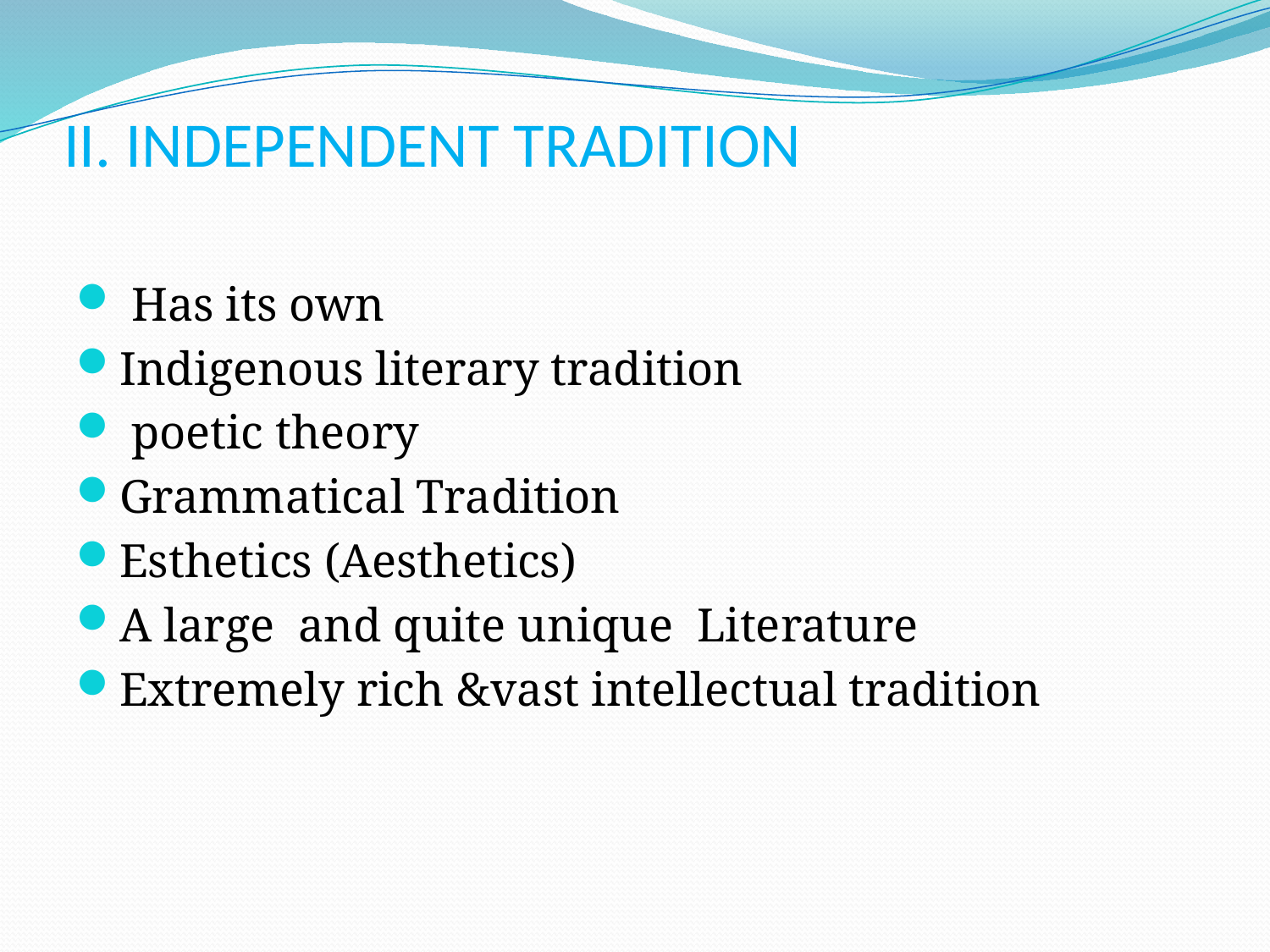

# II. INDEPENDENT TRADITION
 Has its own
Indigenous literary tradition
 poetic theory
Grammatical Tradition
Esthetics (Aesthetics)
A large  and quite unique  Literature
Extremely rich &vast intellectual tradition